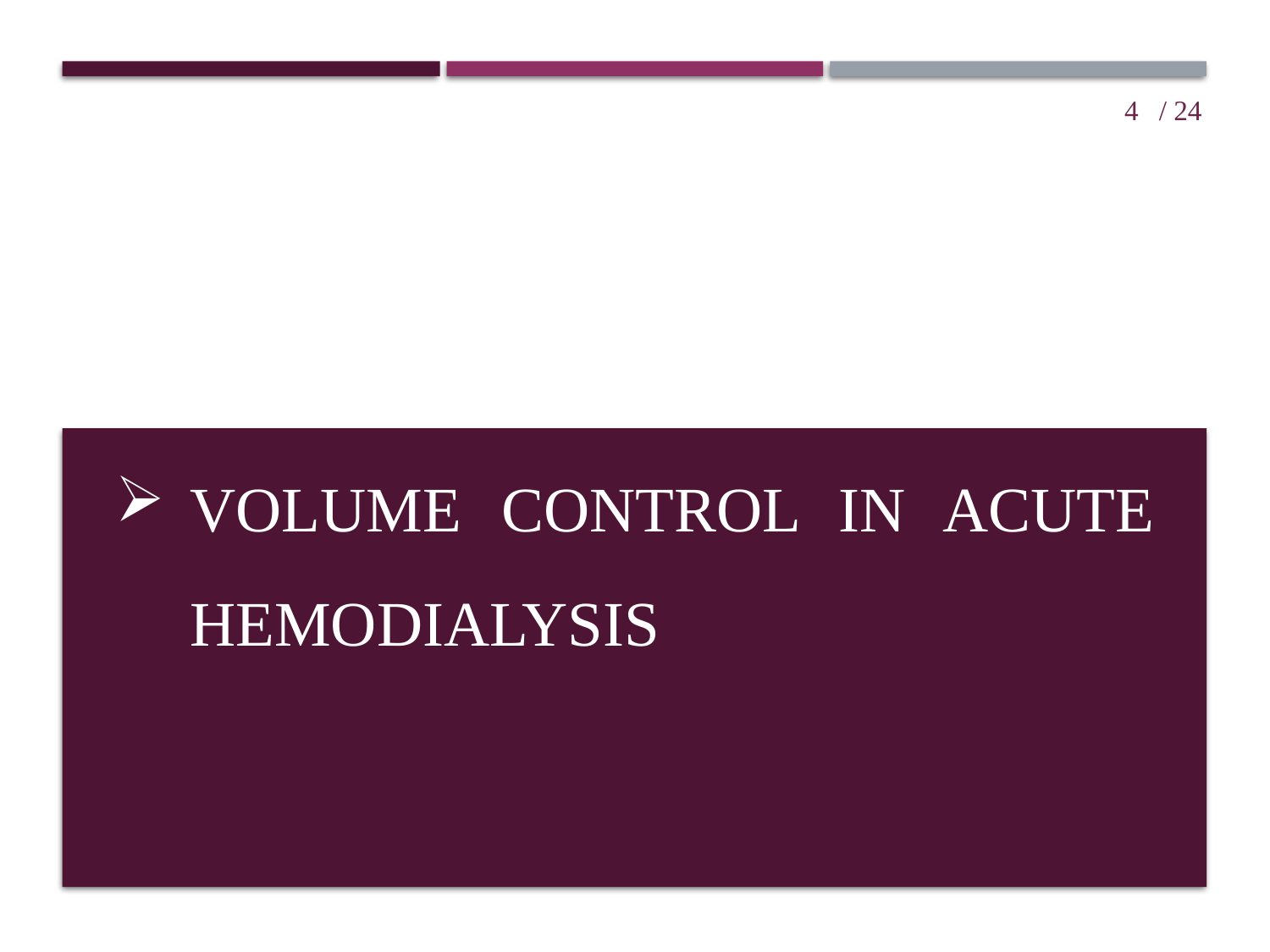

4
/ 24
# Volume control in acute hemodialysis